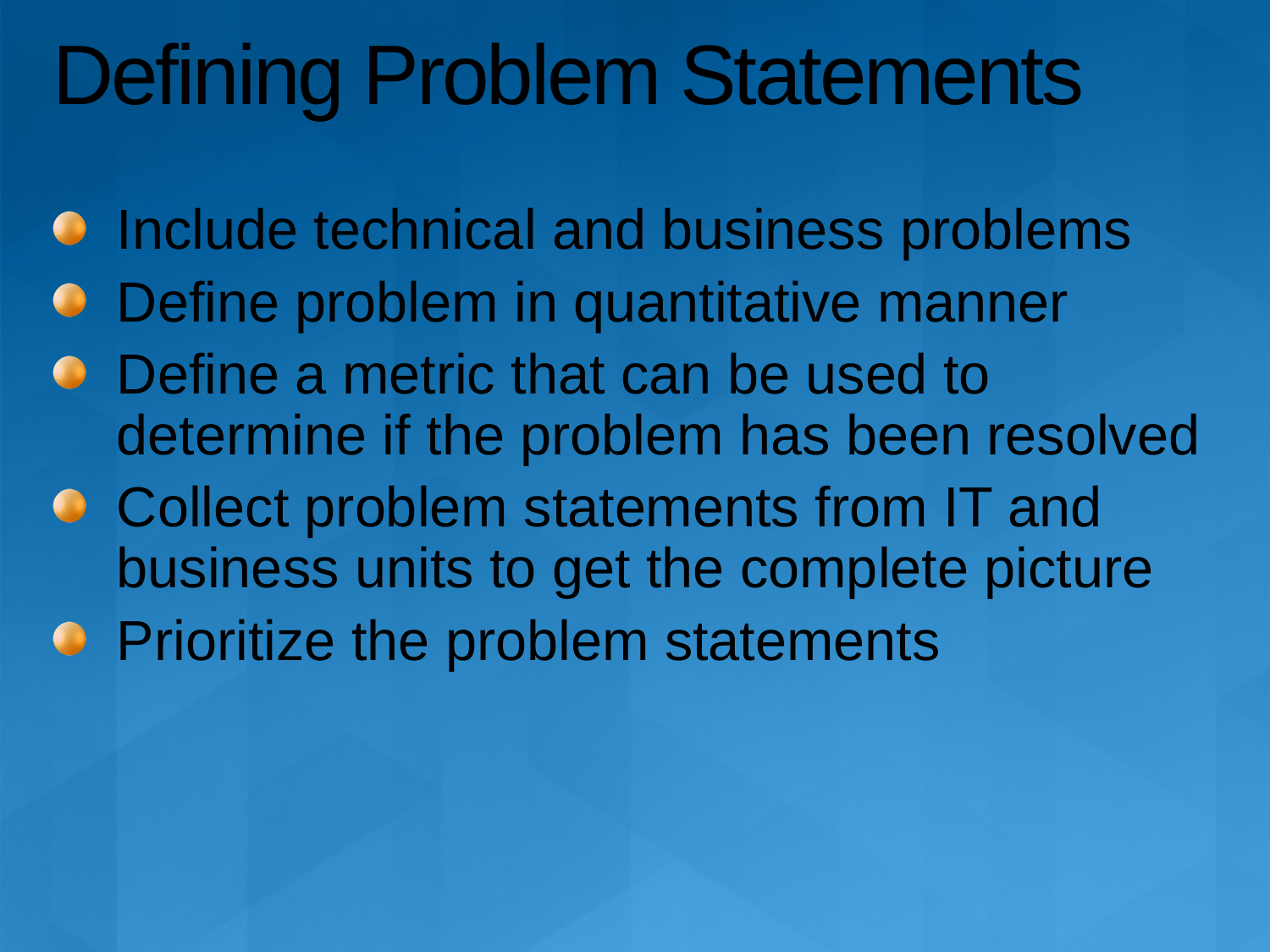

# Defining Problem Statements
Include technical and business problems
Define problem in quantitative manner
Define a metric that can be used to determine if the problem has been resolved
Collect problem statements from IT and business units to get the complete picture
Prioritize the problem statements